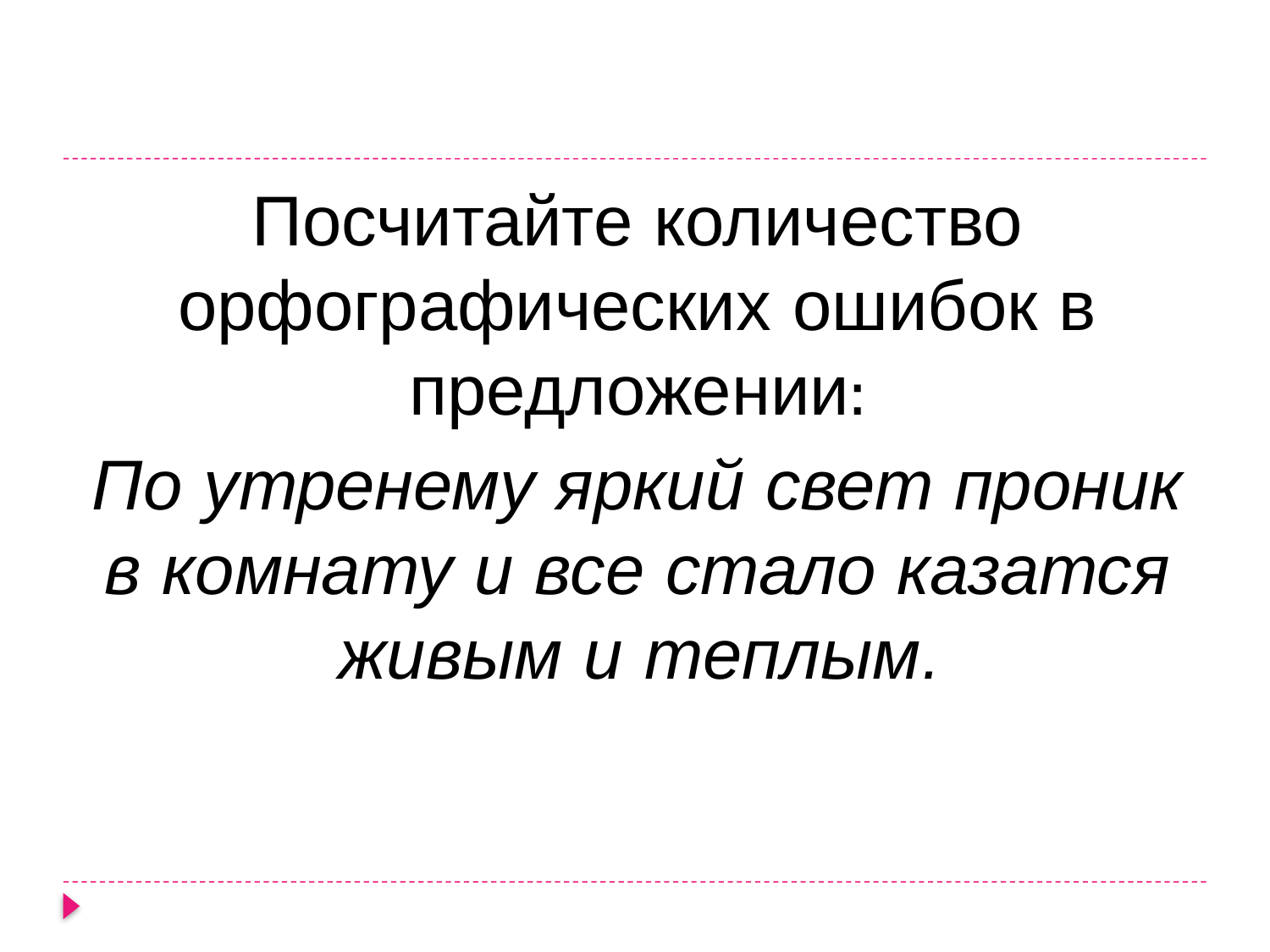

Посчитайте количество орфографических ошибок в предложении:
По утренему яркий свет проник в комнату и все стало казатся живым и теплым.